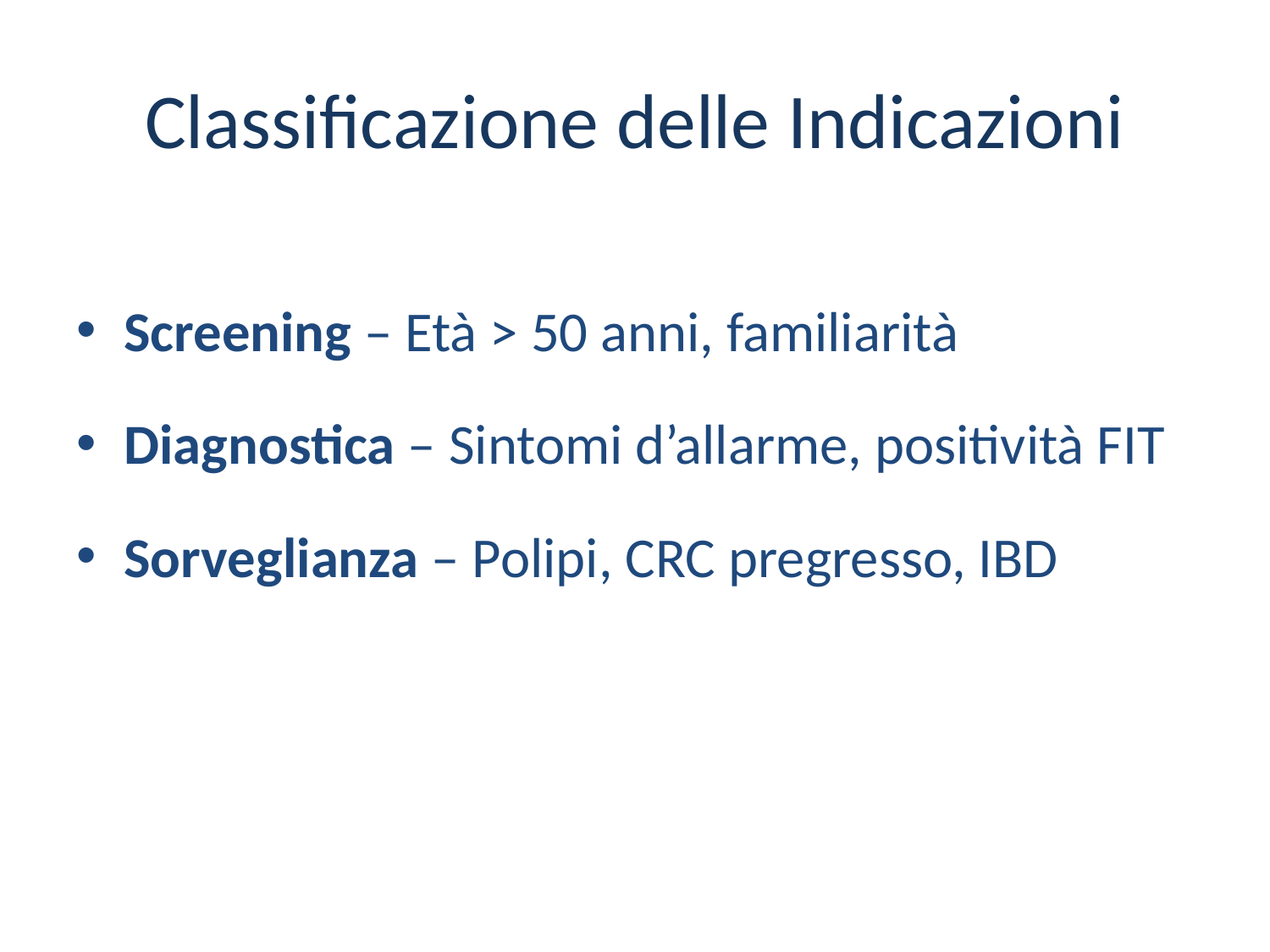

# Classificazione delle Indicazioni
Screening – Età > 50 anni, familiarità
Diagnostica – Sintomi d’allarme, positività FIT
Sorveglianza – Polipi, CRC pregresso, IBD